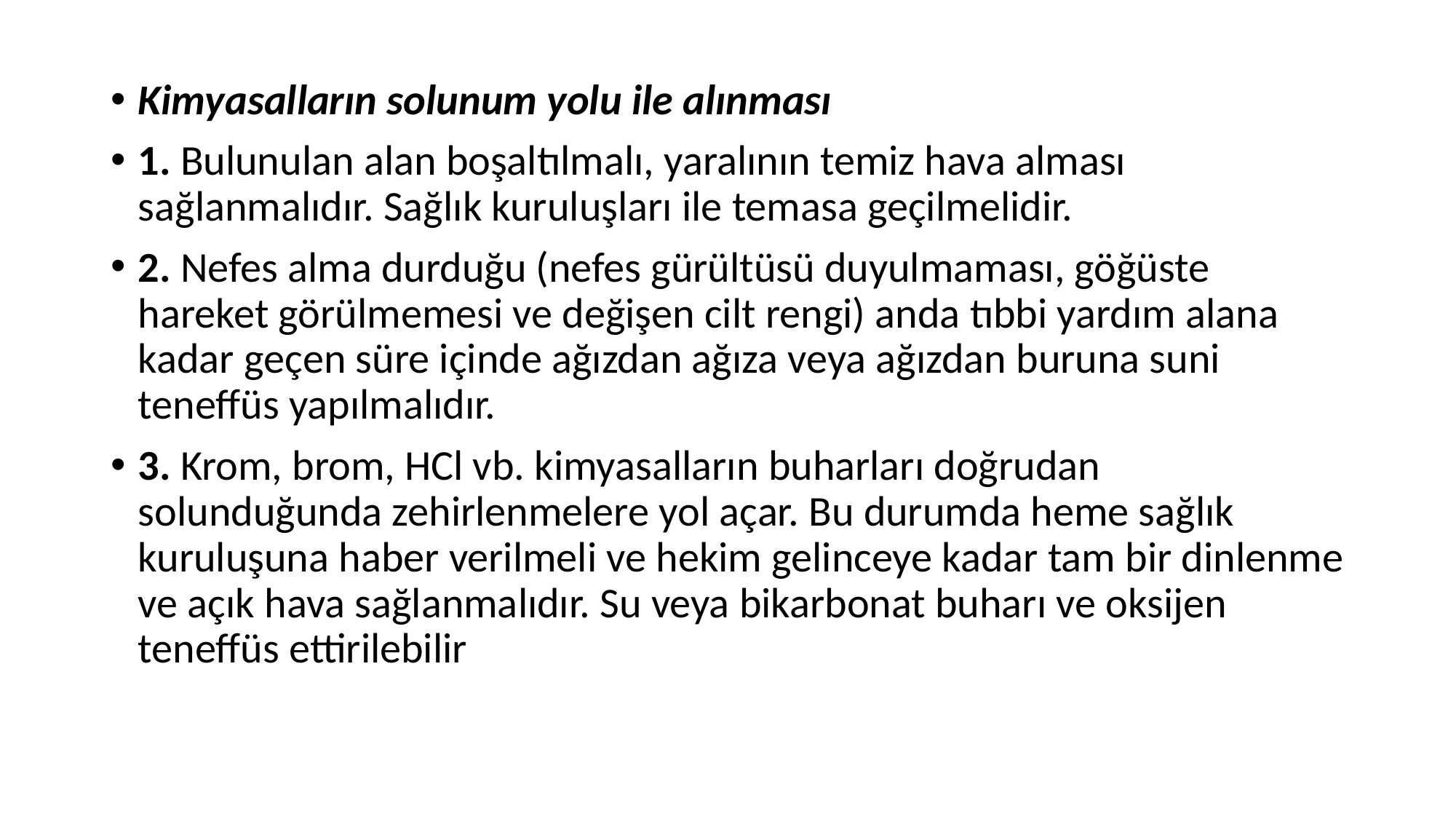

Kimyasalların solunum yolu ile alınması
1. Bulunulan alan boşaltılmalı, yaralının temiz hava alması sağlanmalıdır. Sağlık kuruluşları ile temasa geçilmelidir.
2. Nefes alma durduğu (nefes gürültüsü duyulmaması, göğüste hareket görülmemesi ve değişen cilt rengi) anda tıbbi yardım alana kadar geçen süre içinde ağızdan ağıza veya ağızdan buruna suni teneffüs yapılmalıdır.
3. Krom, brom, HCl vb. kimyasalların buharları doğrudan solunduğunda zehirlenmelere yol açar. Bu durumda heme sağlık kuruluşuna haber verilmeli ve hekim gelinceye kadar tam bir dinlenme ve açık hava sağlanmalıdır. Su veya bikarbonat buharı ve oksijen teneffüs ettirilebilir